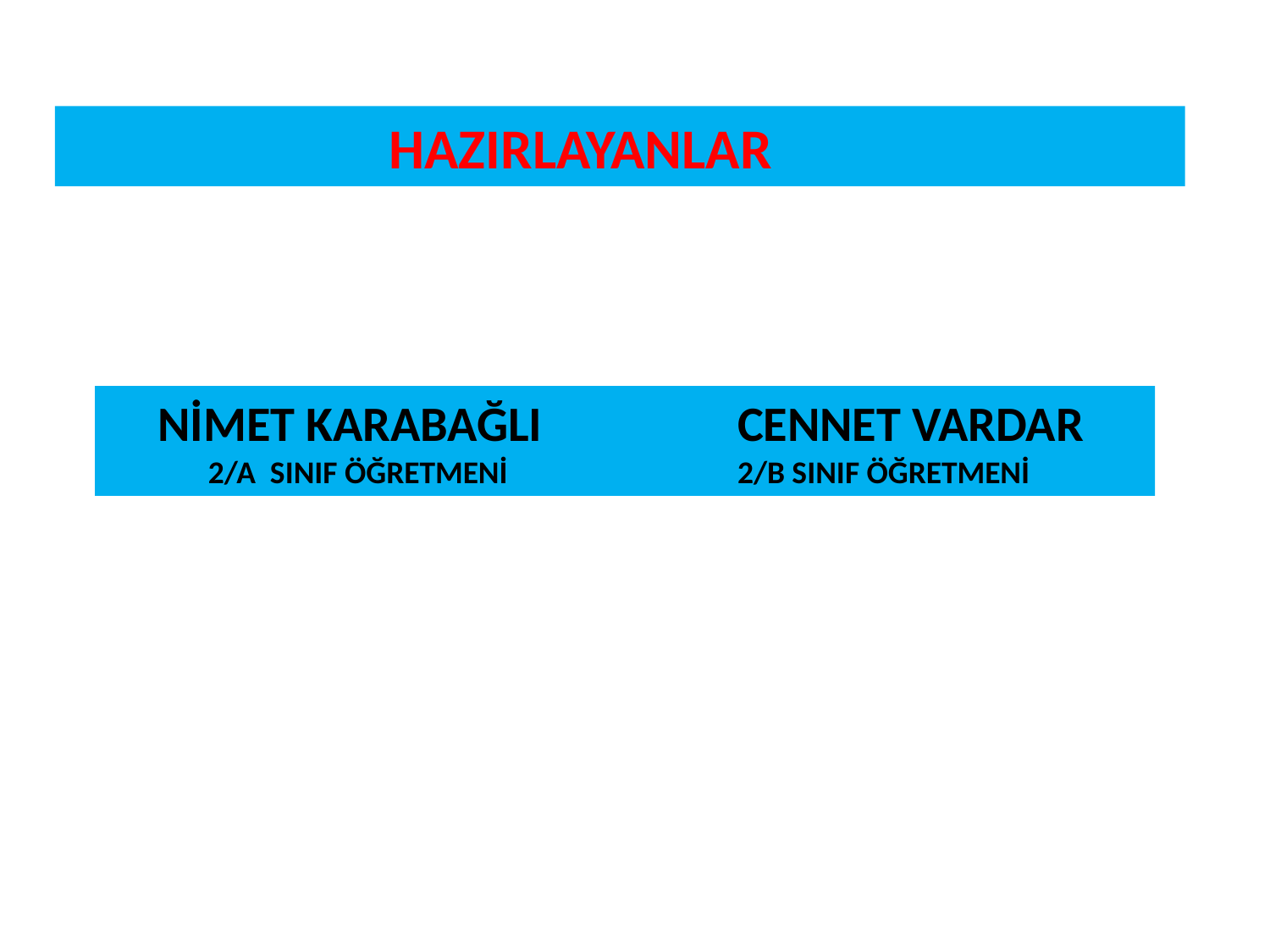

HAZIRLAYANLAR
       NİMET KARABAĞLI
              2/A  SINIF ÖĞRETMENİ
CENNET VARDAR
2/B SINIF ÖĞRETMENİ